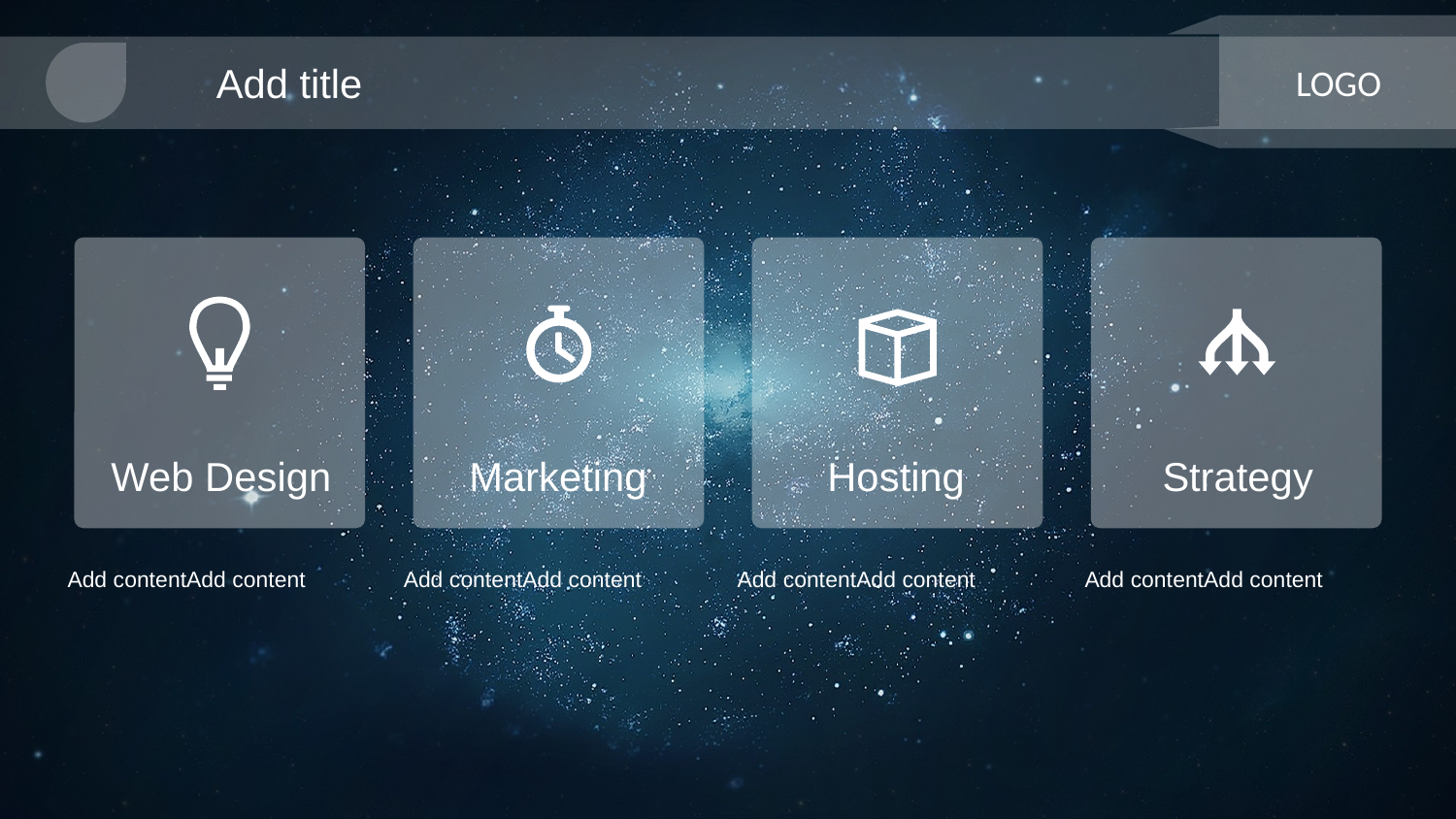

Add title
LOGO

Web Design
Marketing
Hosting
Strategy
Add contentAdd content

Add contentAdd content

Add contentAdd content

Add contentAdd content